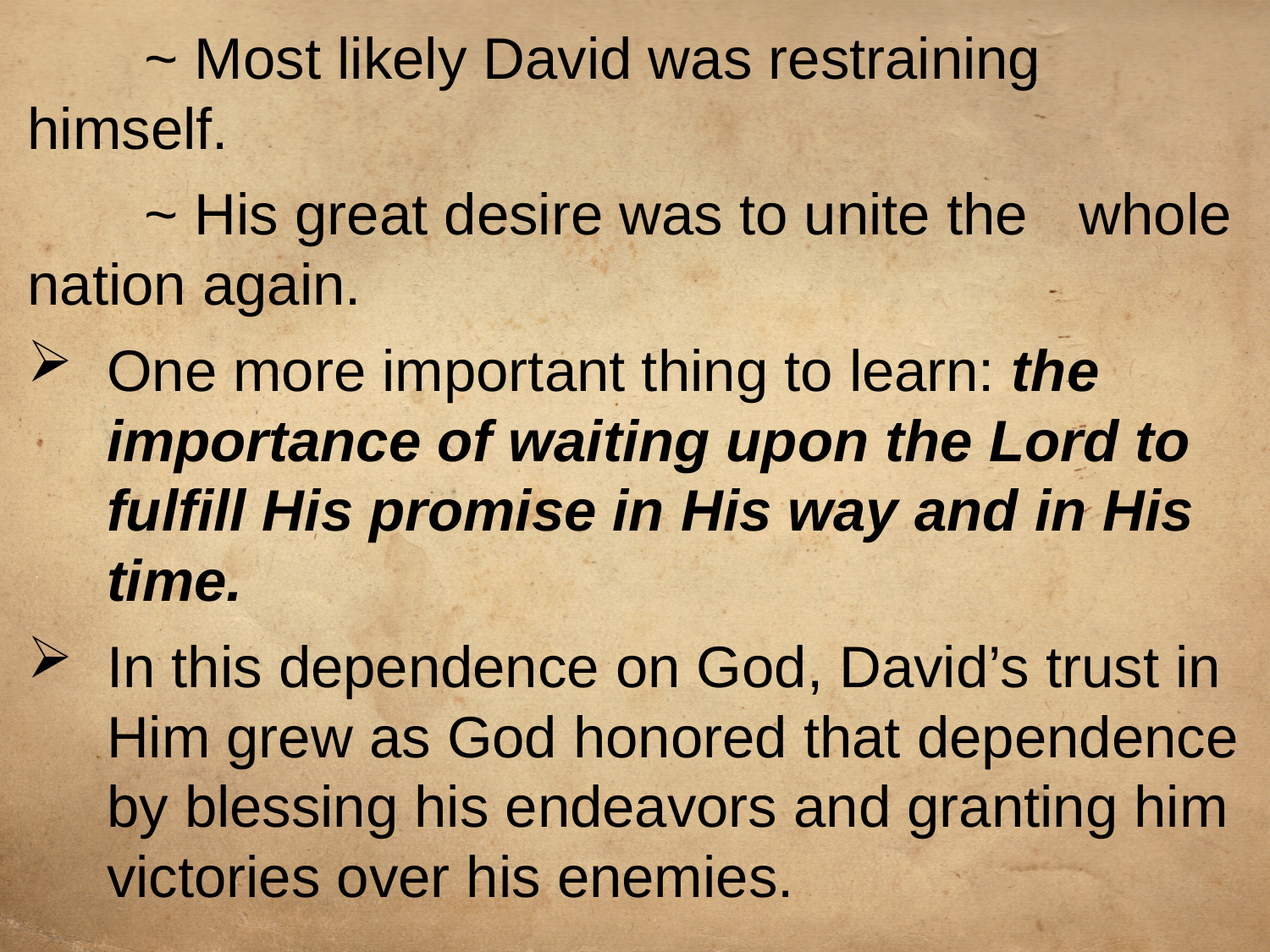

~ Most likely David was restraining 				himself.
	~ His great desire was to unite the 				whole nation again.
One more important thing to learn: the importance of waiting upon the Lord to fulfill His promise in His way and in His time.
In this dependence on God, David’s trust in Him grew as God honored that dependence by blessing his endeavors and granting him victories over his enemies.